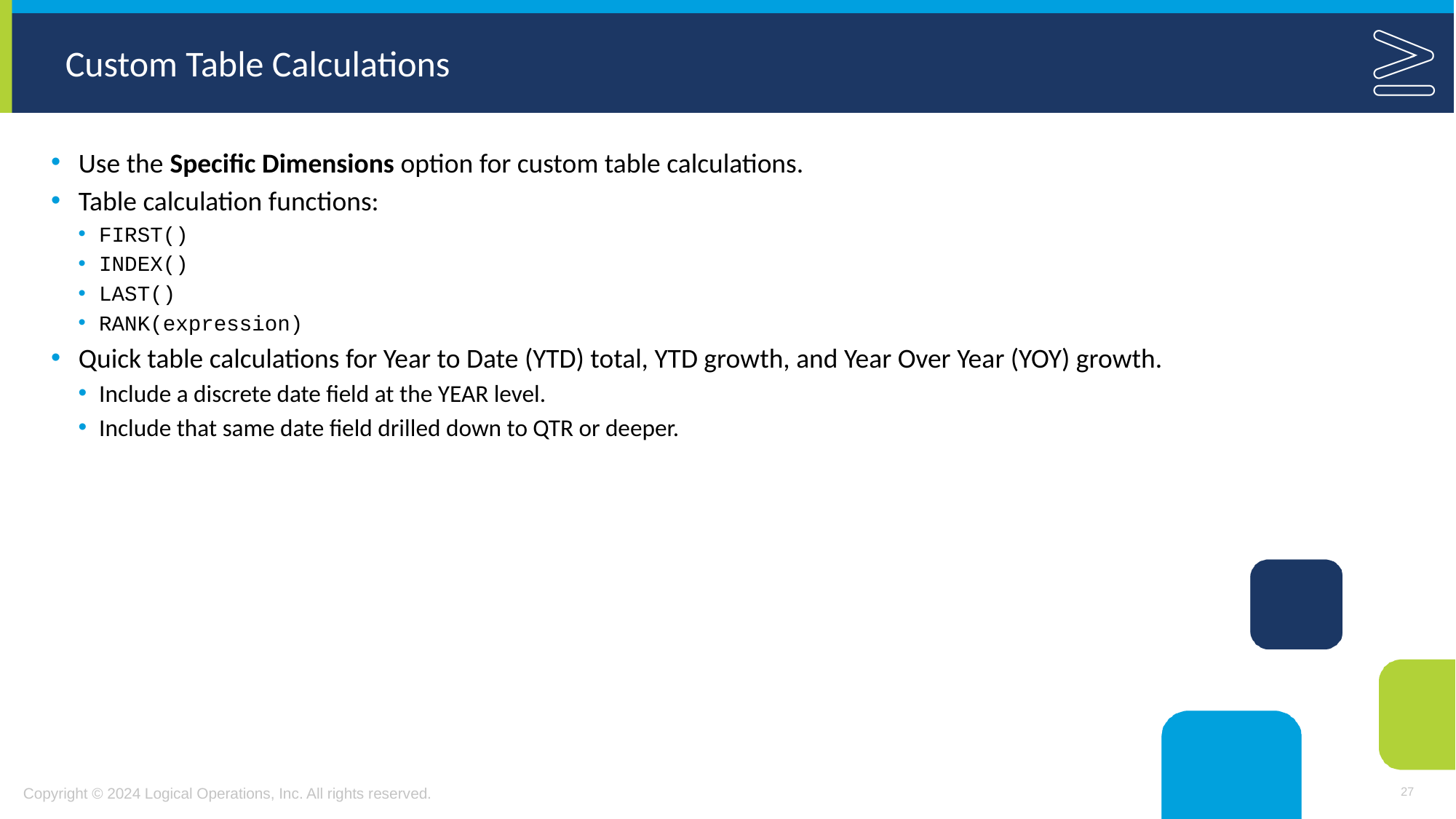

# Custom Table Calculations
Use the Specific Dimensions option for custom table calculations.
Table calculation functions:
FIRST()
INDEX()
LAST()
RANK(expression)
Quick table calculations for Year to Date (YTD) total, YTD growth, and Year Over Year (YOY) growth.
Include a discrete date field at the YEAR level.
Include that same date field drilled down to QTR or deeper.
27